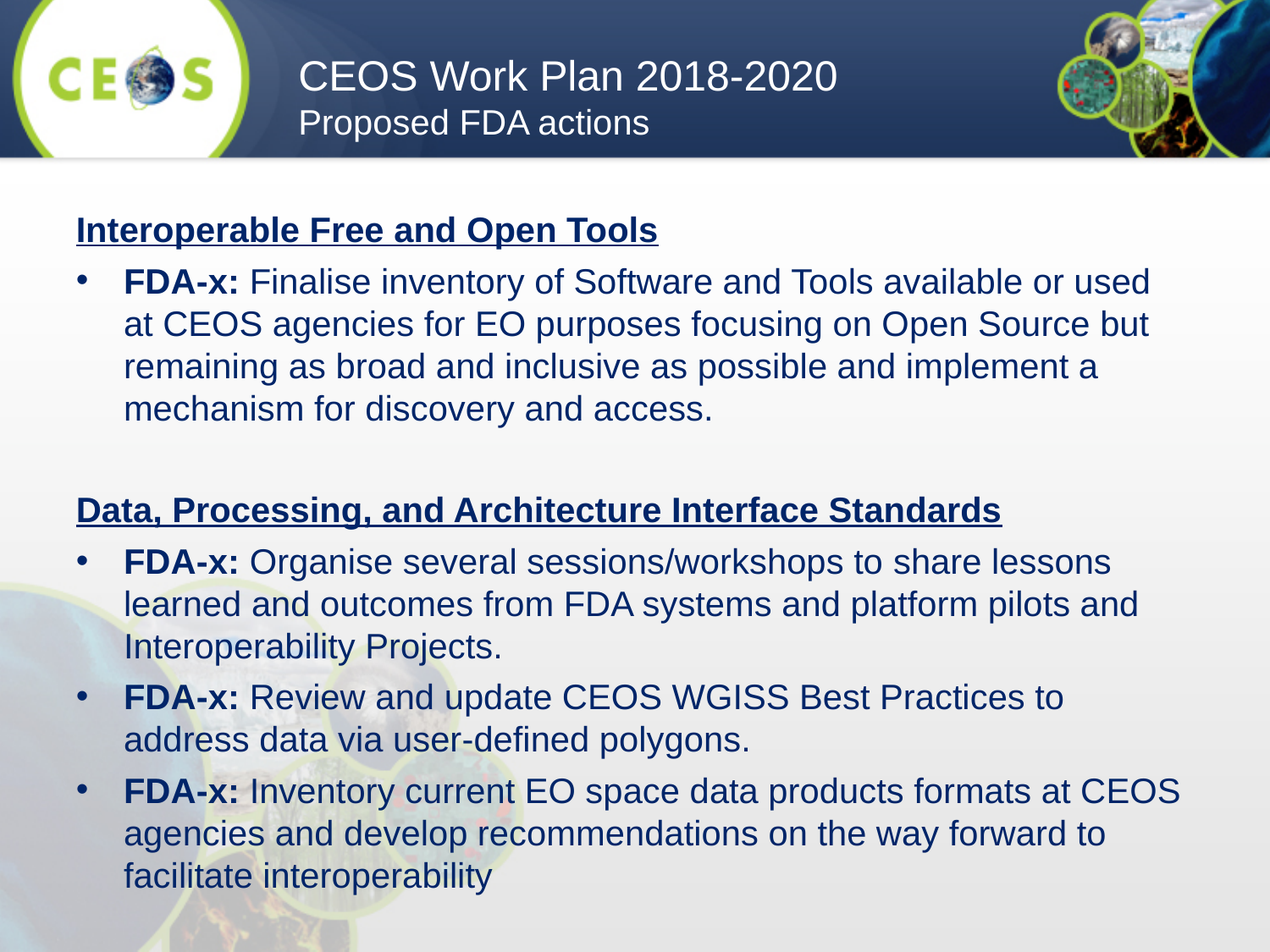

CEOS Work Plan 2018-2020 Proposed FDA actions
Interoperable Free and Open Tools
FDA-x: Finalise inventory of Software and Tools available or used at CEOS agencies for EO purposes focusing on Open Source but remaining as broad and inclusive as possible and implement a mechanism for discovery and access.

Data, Processing, and Architecture Interface Standards
FDA-x: Organise several sessions/workshops to share lessons learned and outcomes from FDA systems and platform pilots and Interoperability Projects.
FDA-x: Review and update CEOS WGISS Best Practices to address data via user-defined polygons.
FDA-x: Inventory current EO space data products formats at CEOS agencies and develop recommendations on the way forward to facilitate interoperability